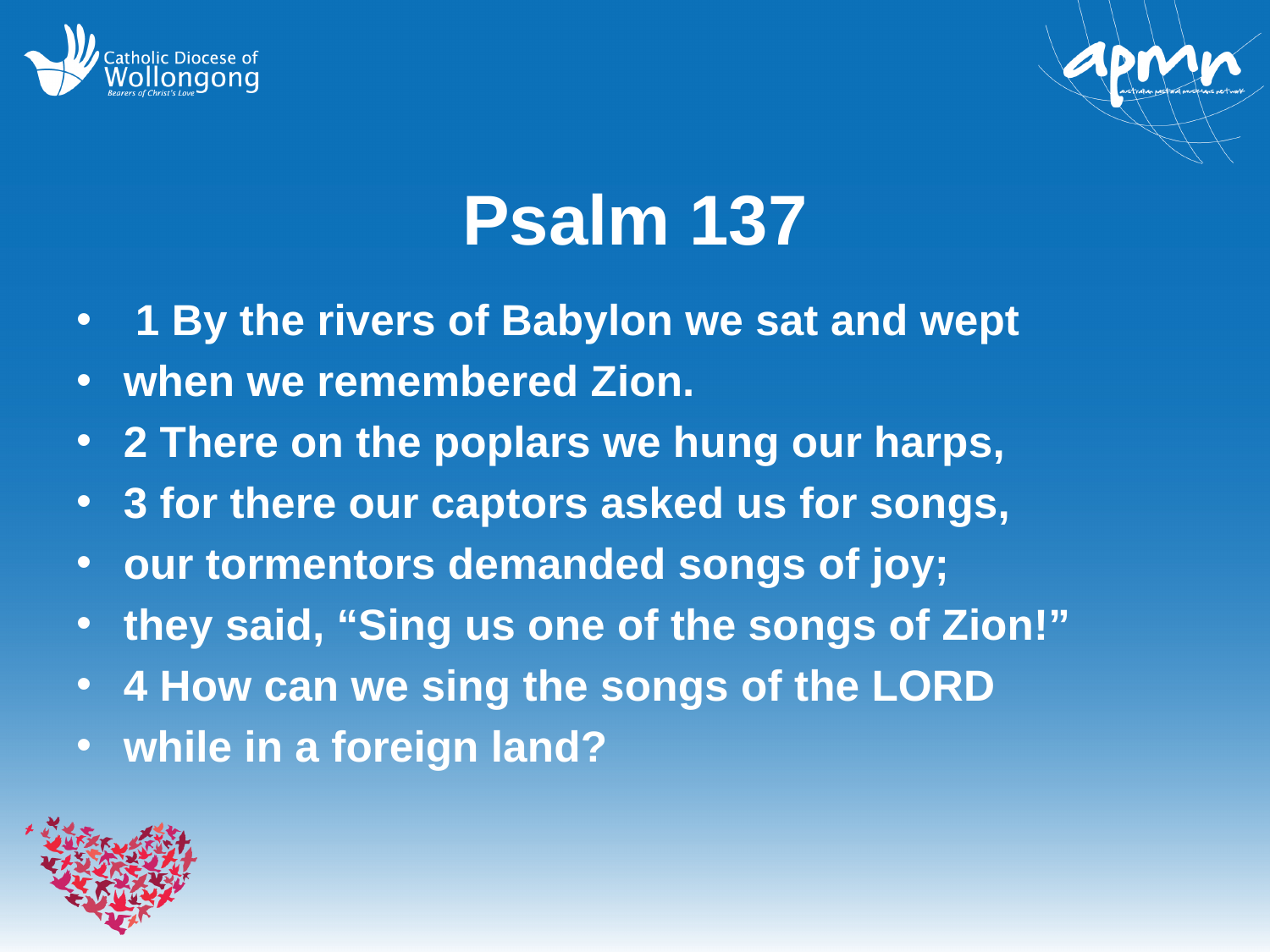

# Psalm 137
 1 By the rivers of Babylon we sat and wept
when we remembered Zion.
2 There on the poplars we hung our harps,
3 for there our captors asked us for songs,
our tormentors demanded songs of joy;
they said, “Sing us one of the songs of Zion!”
4 How can we sing the songs of the LORD
while in a foreign land?